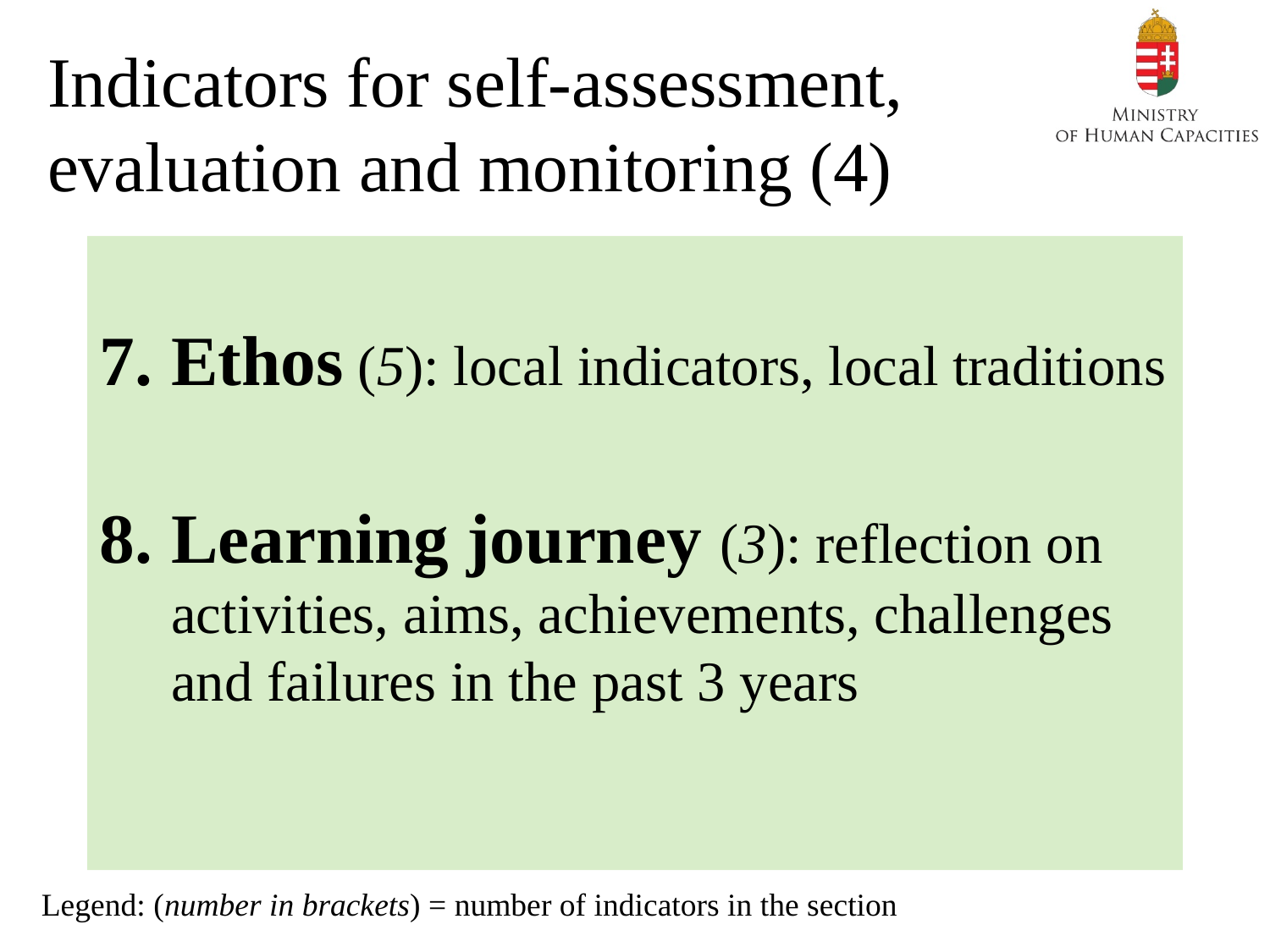

# Indicators for self-assessment, evaluation and monitoring (4)
Ethos (5): local indicators, local traditions

Learning journey (3): reflection on activities, aims, achievements, challenges and failures in the past 3 years

Legend: (number in brackets) = number of indicators in the section